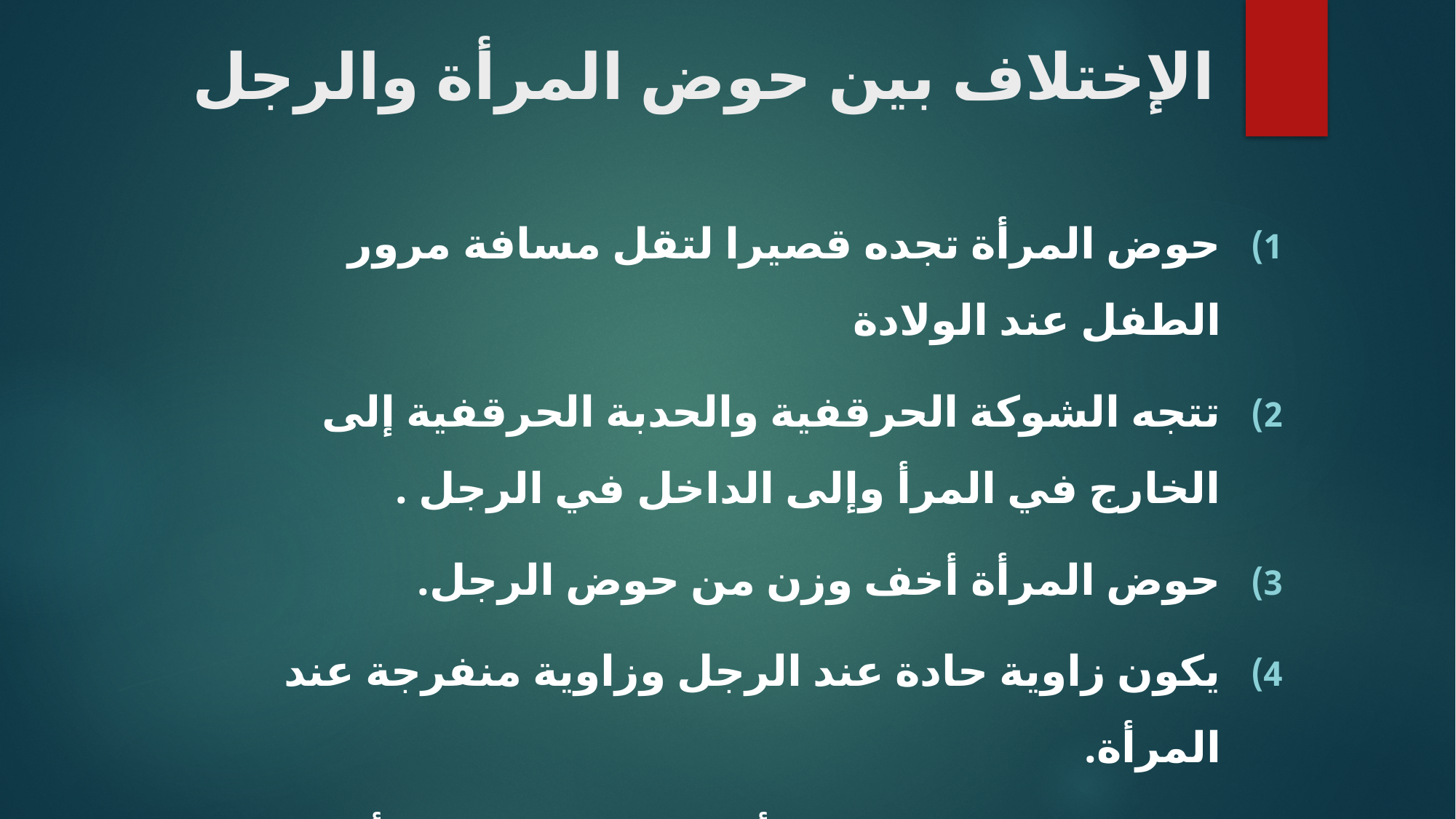

# الإختلاف بين حوض المرأة والرجل
حوض المرأة تجده قصيرا لتقل مسافة مرور الطفل عند الولادة
تتجه الشوكة الحرقفية والحدبة الحرقفية إلى الخارج في المرأ وإلى الداخل في الرجل .
حوض المرأة أخف وزن من حوض الرجل.
يكون زاوية حادة عند الرجل وزاوية منفرجة عند المرأة.
مدخل الحوض مستدير أو بيضاوي عند المرأة وكمثري عند الرجل.